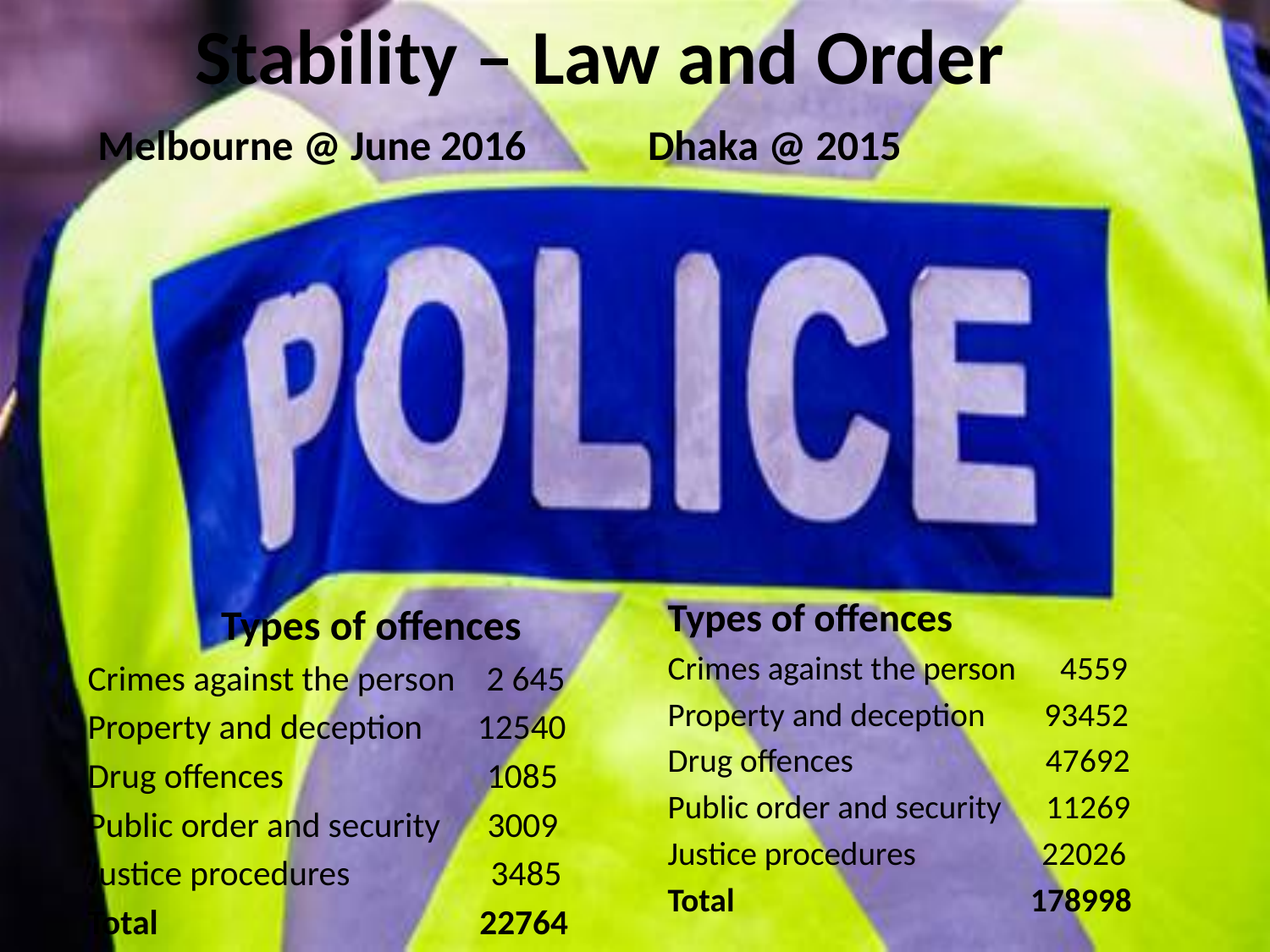

# Stability – Law and Order
Dhaka @ 2015
Melbourne @ June 2016
Types of offences
Crimes against the person      4559
Property and deception        93452
Drug offences                          47692
Public order and security      11269
Justice procedures                 22026
Total                                        178998
              Types of offences
Crimes against the person    2 645
Property and deception       12540
Drug offences                          1085
Public order and security      3009
Justice procedures                  3485
Total                                         22764